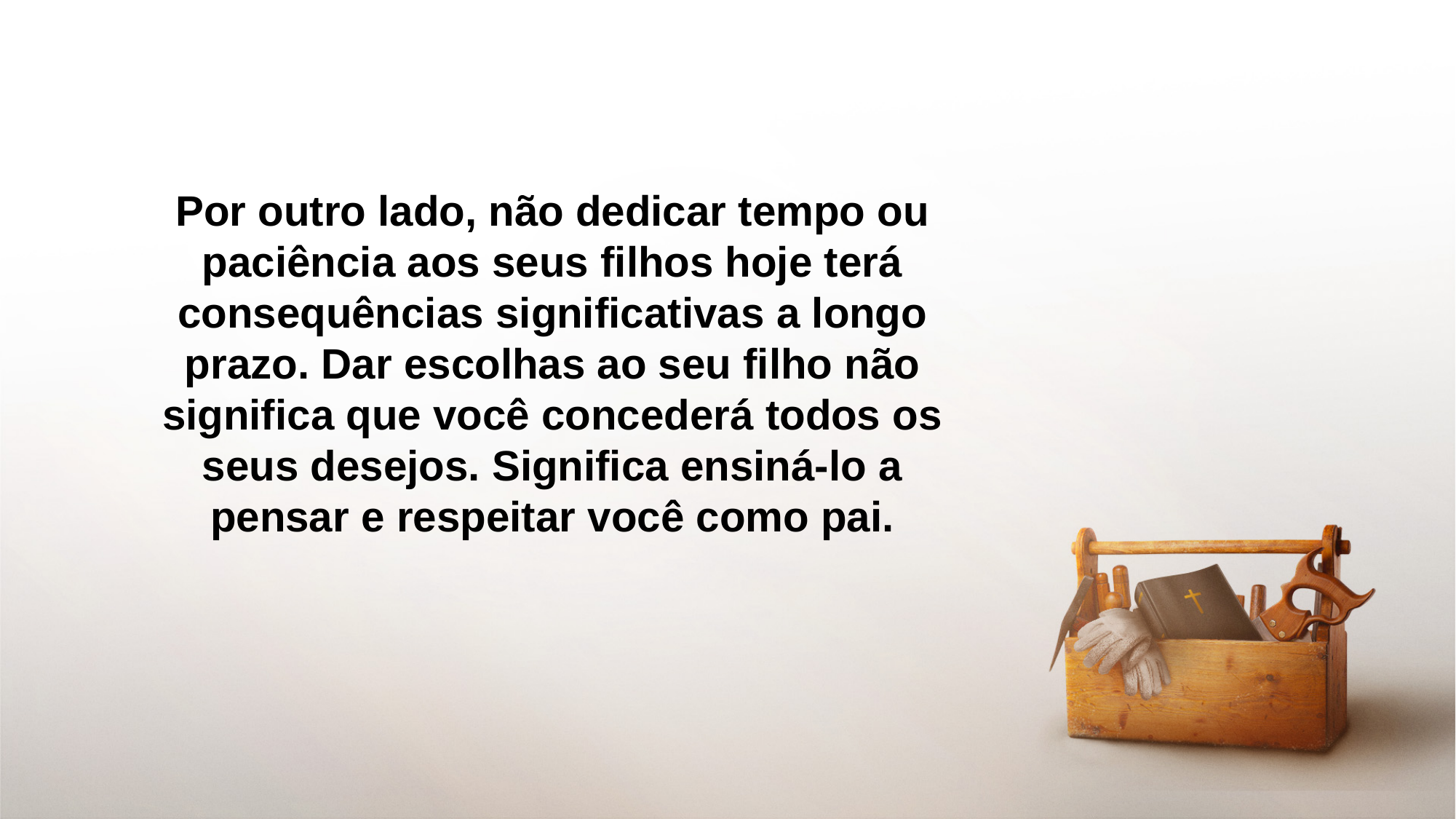

Por outro lado, não dedicar tempo ou paciência aos seus filhos hoje terá consequências significativas a longo prazo. Dar escolhas ao seu filho não significa que você concederá todos os seus desejos. Significa ensiná-lo a pensar e respeitar você como pai.